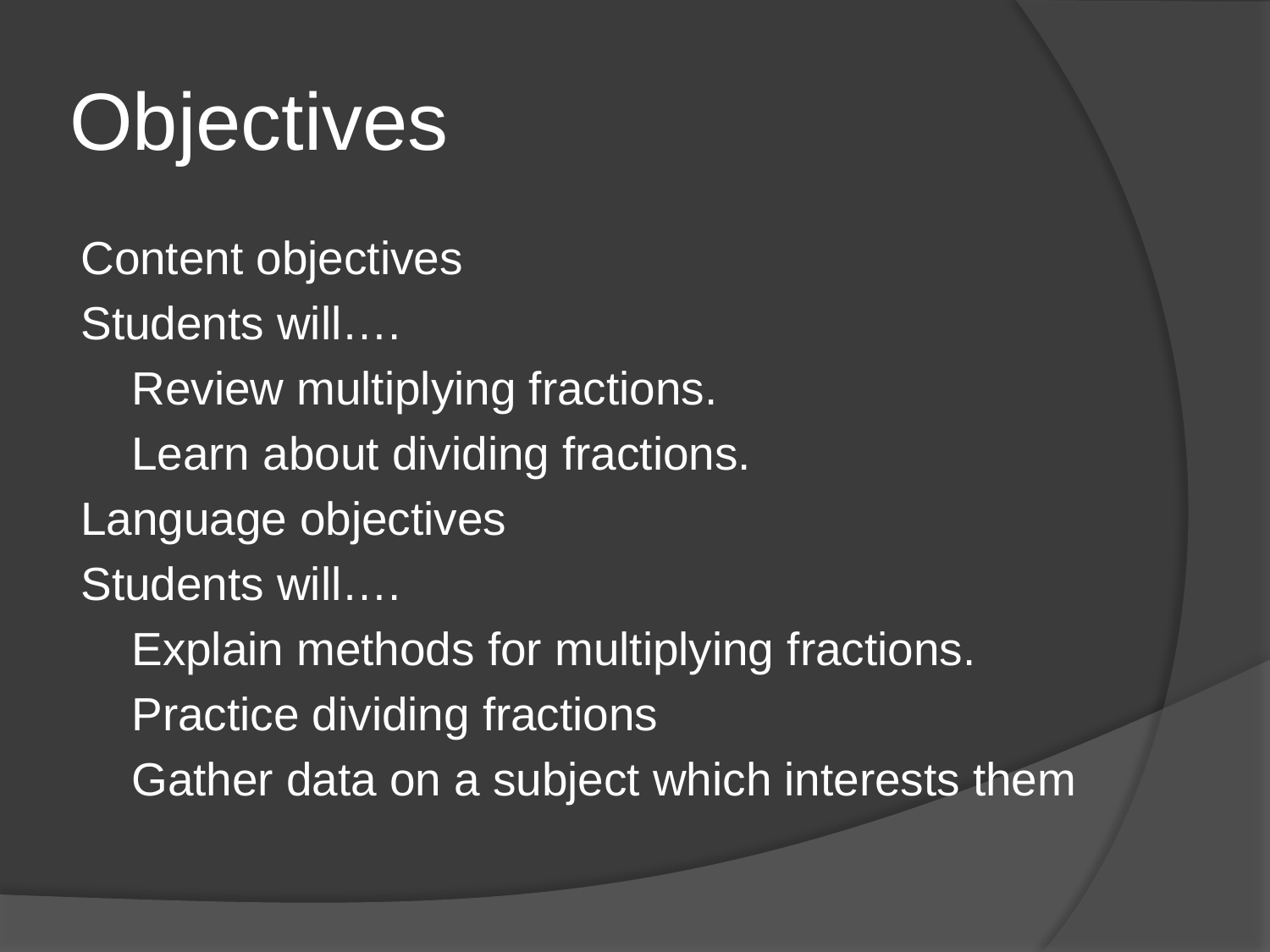

# Objectives
Content objectives
Students will….
	Review multiplying fractions.
	Learn about dividing fractions.
Language objectives
Students will….
	Explain methods for multiplying fractions.
	Practice dividing fractions
	Gather data on a subject which interests them